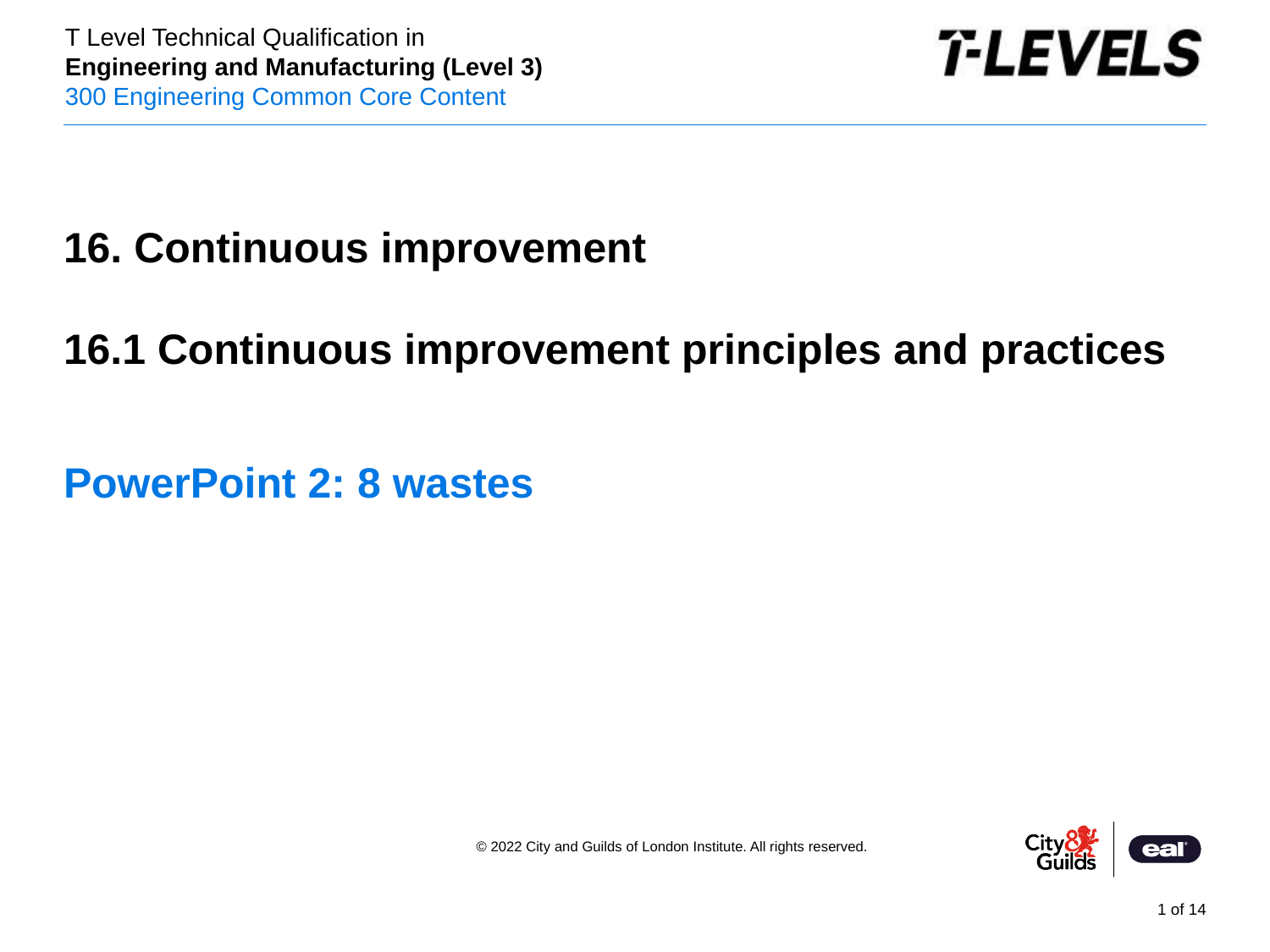

PowerPoint presentation
16. Continuous improvement

16.1 Continuous improvement principles and practices
# PowerPoint 2: 8 wastes